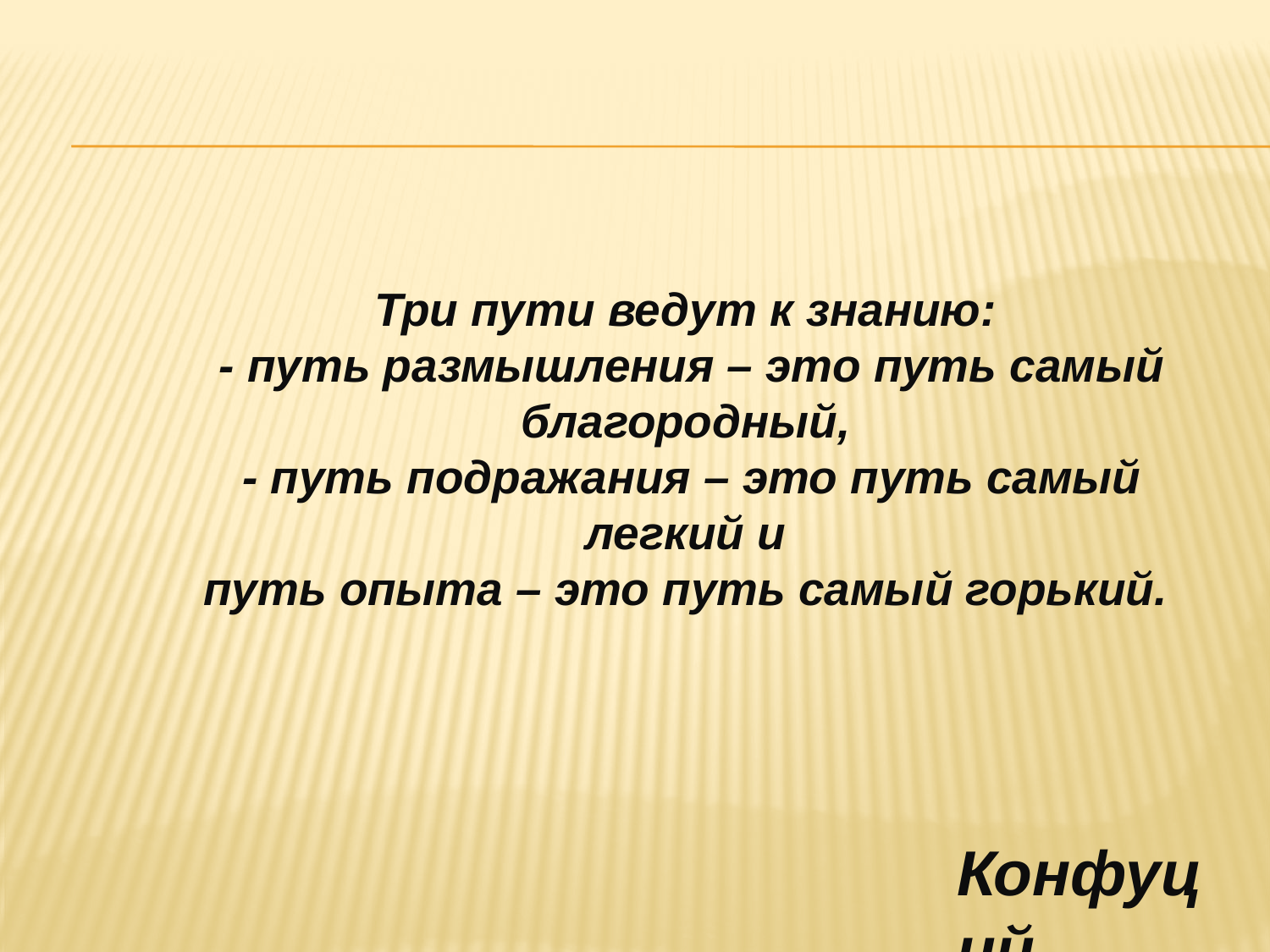

# Три пути ведут к знанию: - путь размышления – это путь самый благородный, - путь подражания – это путь самый легкий и путь опыта – это путь самый горький.
Конфуций